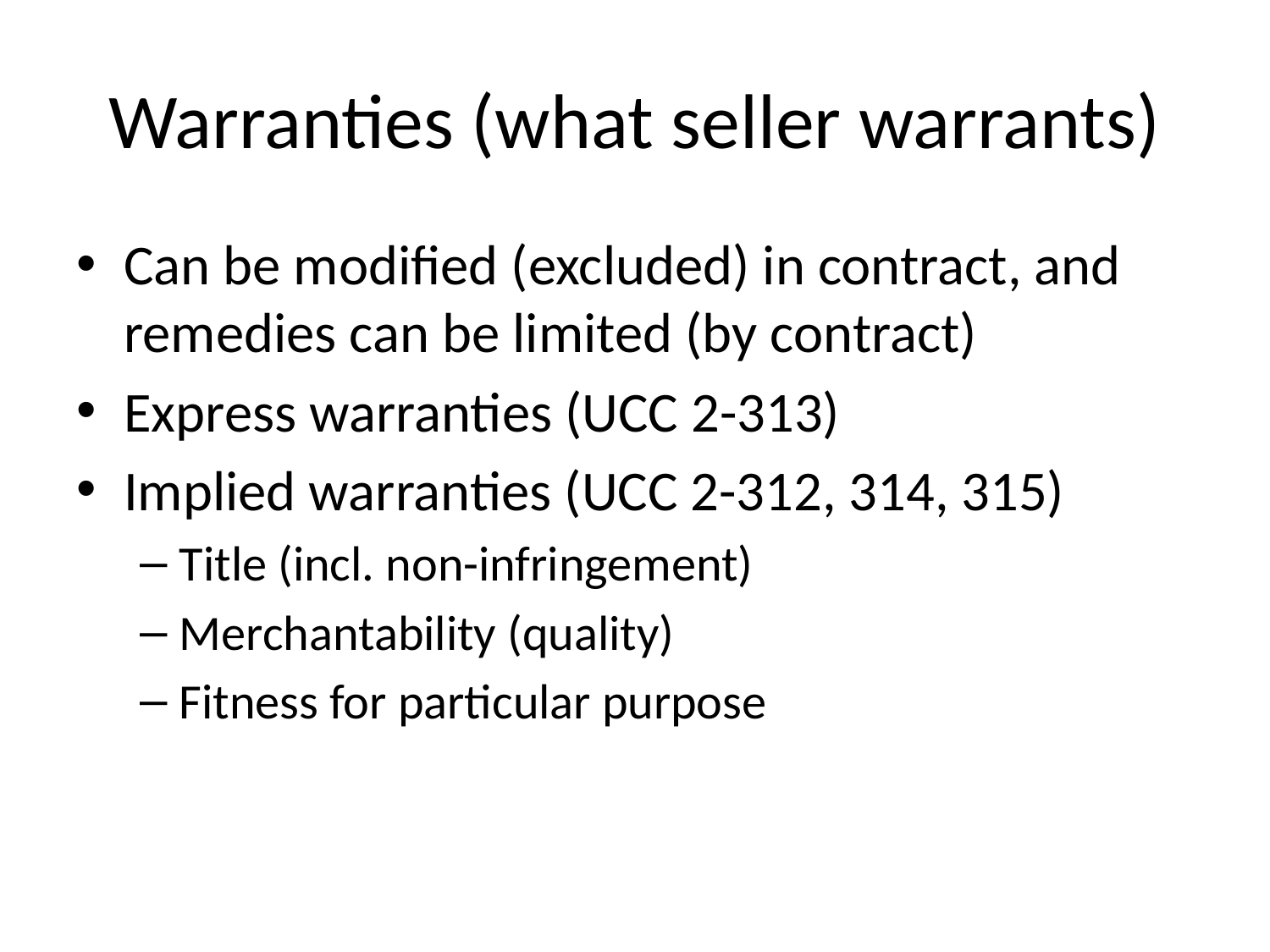

# Warranties (what seller warrants)
Can be modified (excluded) in contract, and remedies can be limited (by contract)
Express warranties (UCC 2-313)
Implied warranties (UCC 2-312, 314, 315)
Title (incl. non-infringement)
Merchantability (quality)
Fitness for particular purpose